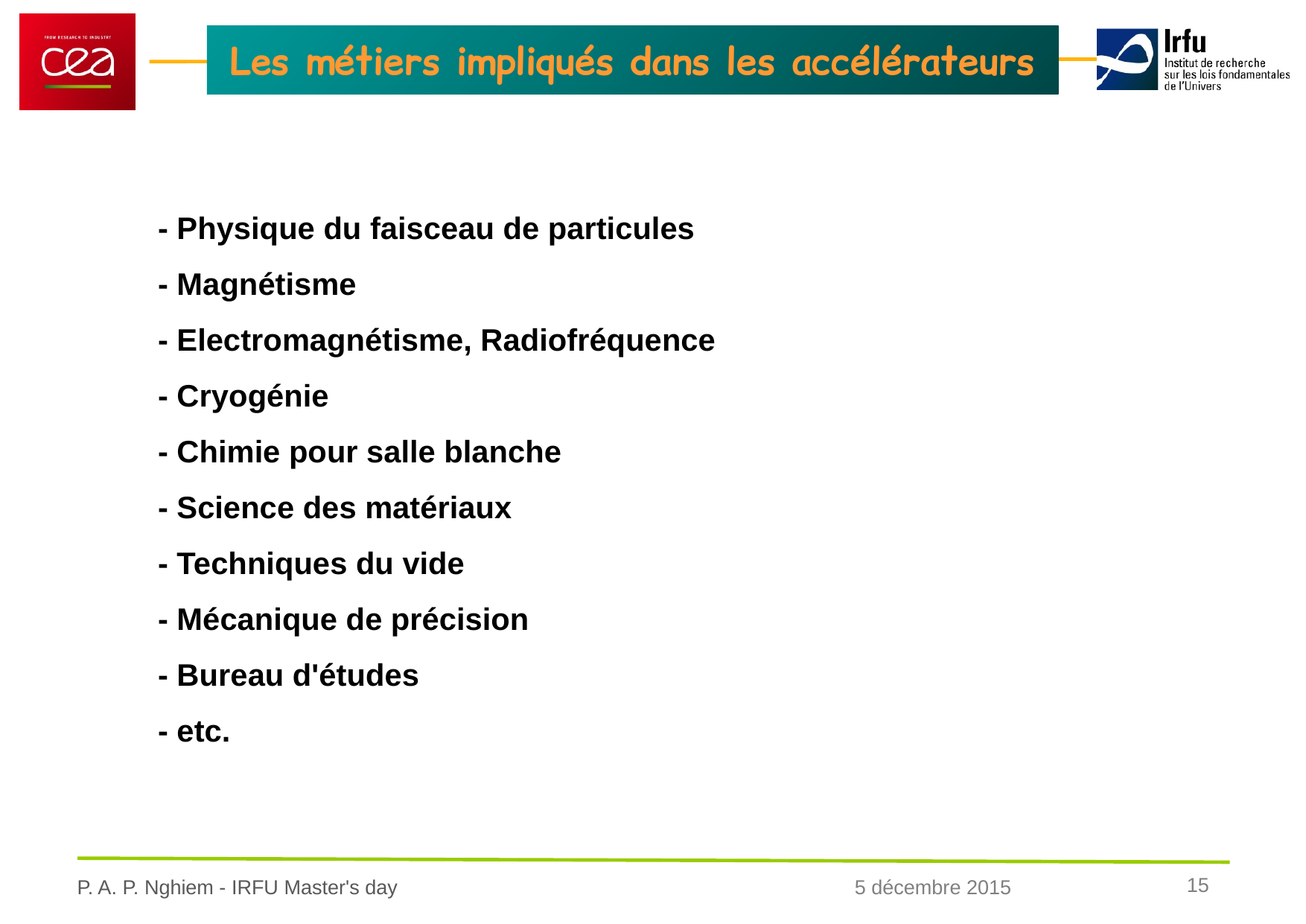

Les métiers impliqués dans les accélérateurs
- Physique du faisceau de particules
- Magnétisme
- Electromagnétisme, Radiofréquence
- Cryogénie
- Chimie pour salle blanche
- Science des matériaux
- Techniques du vide
- Mécanique de précision
- Bureau d'études
- etc.

15